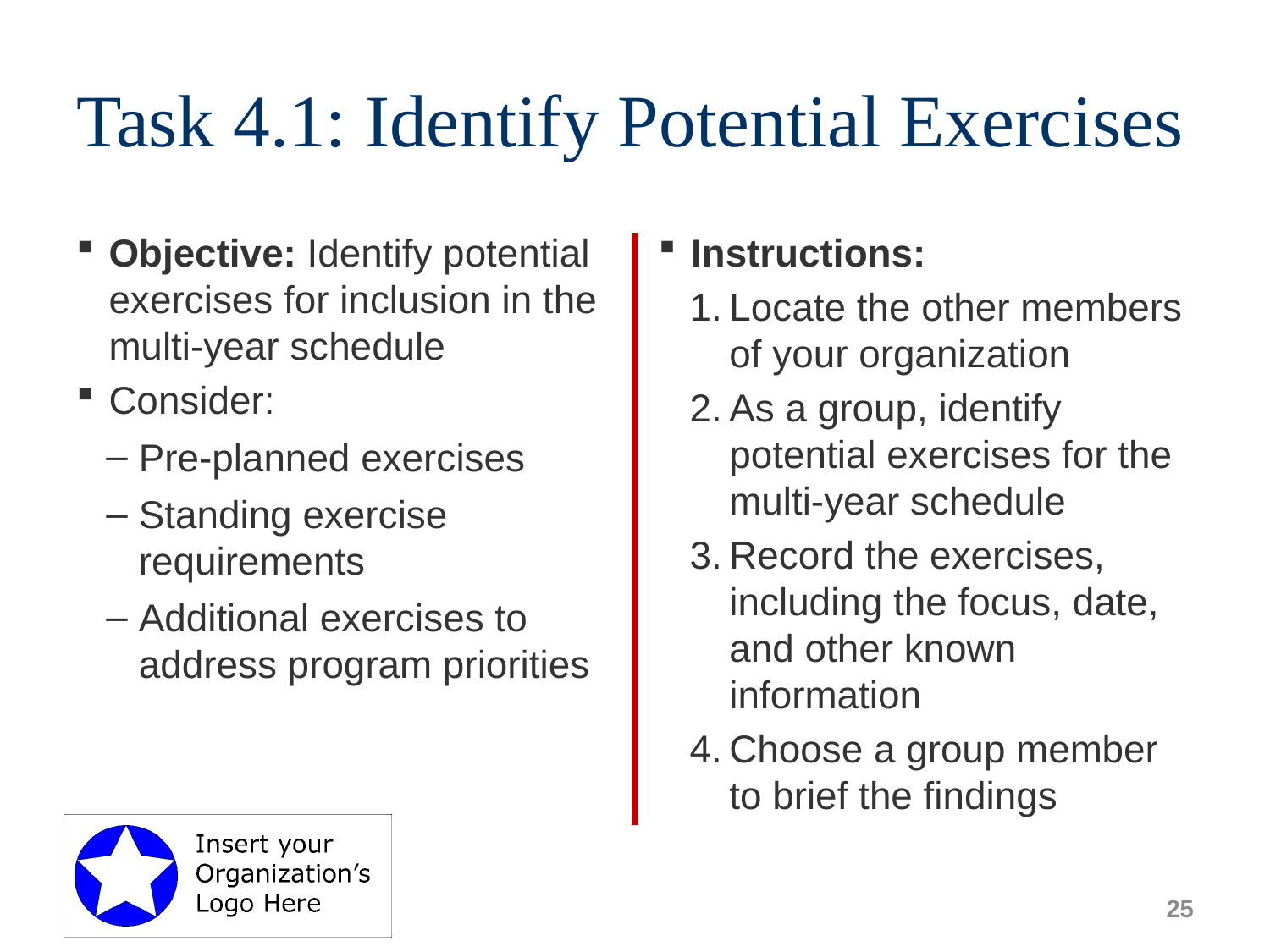

# Task 4.1: Identify Potential Exercises
Objective: Identify potential exercises for inclusion in the multi-year schedule
Consider:
Pre-planned exercises
Standing exercise requirements
Additional exercises to address program priorities
Instructions:
Locate the other members of your organization
As a group, identify potential exercises for the multi-year schedule
Record the exercises, including the focus, date, and other known information
Choose a group member to brief the findings
25